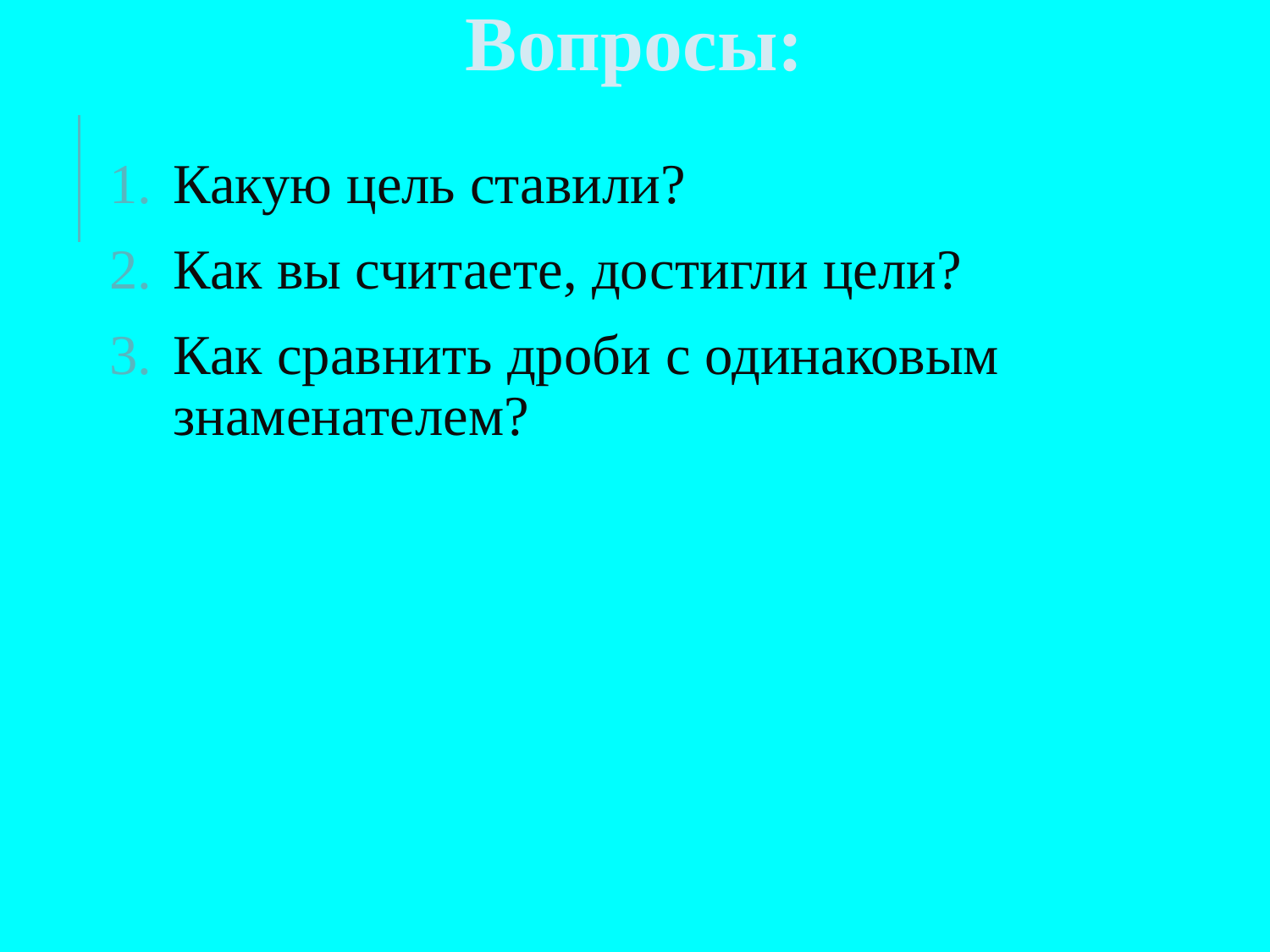

# Вопросы:
Какую цель ставили?
Как вы считаете, достигли цели?
Как сравнить дроби с одинаковым знаменателем?